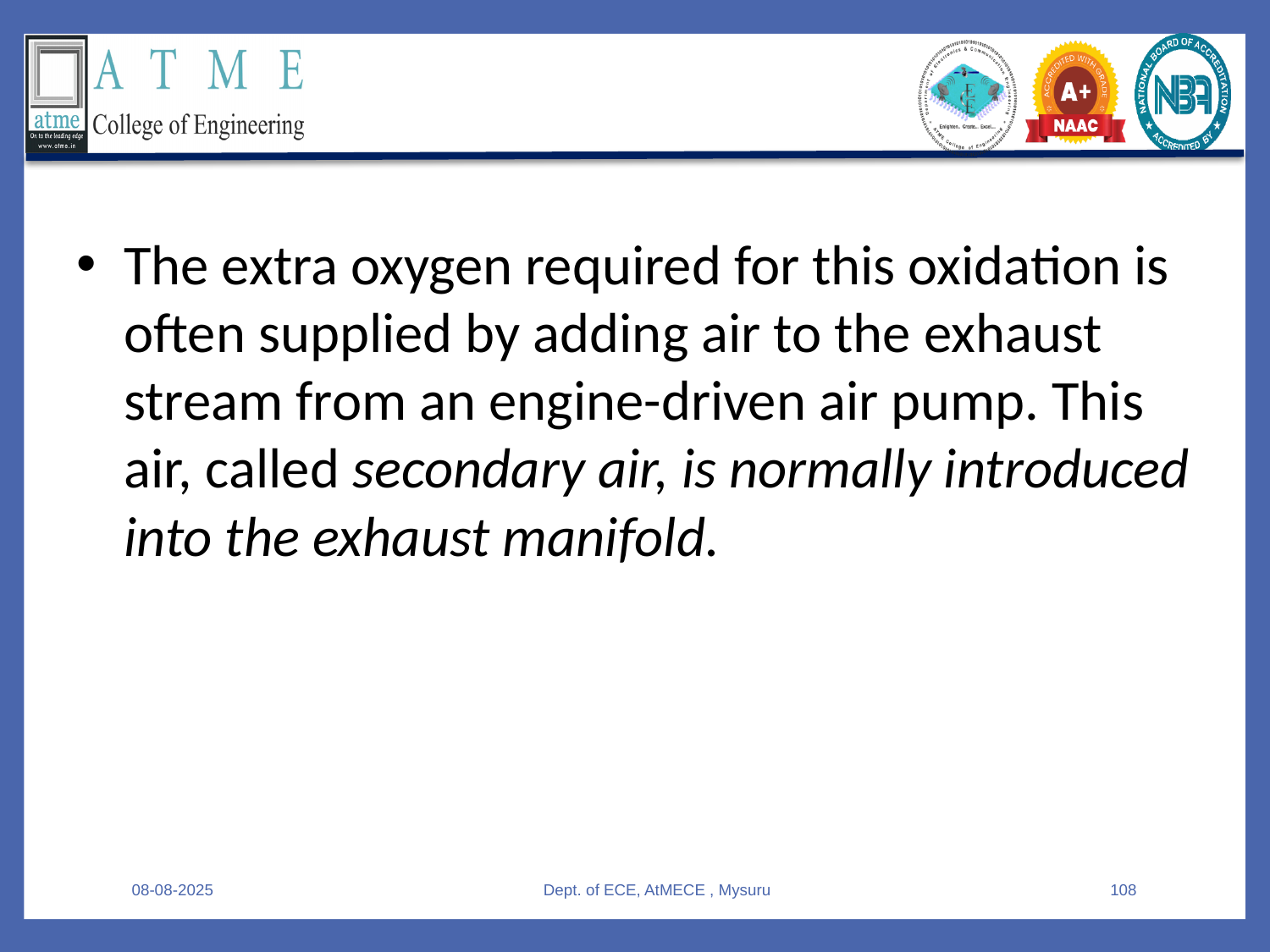

The extra oxygen required for this oxidation is often supplied by adding air to the exhaust stream from an engine-driven air pump. This air, called secondary air, is normally introduced into the exhaust manifold.
08-08-2025
Dept. of ECE, AtMECE , Mysuru
108